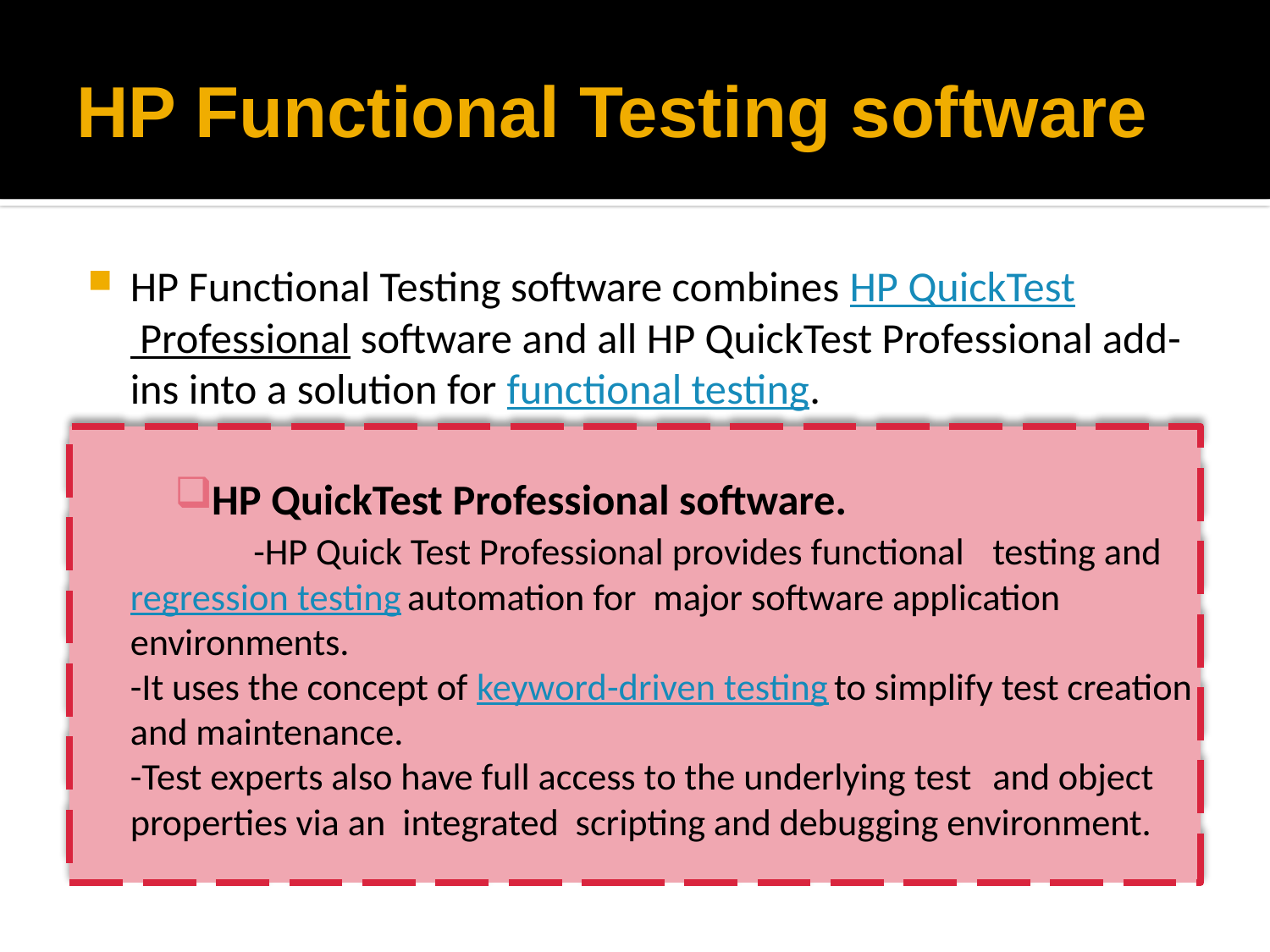

# HP Functional Testing software
HP Functional Testing software combines HP QuickTest Professional software and all HP QuickTest Professional add-ins into a solution for functional testing.
HP QuickTest Professional software.
	 	-HP Quick Test Professional provides functional 	testing and regression testing automation for  major software application environments.
		-It uses the concept of keyword-driven testing to simplify test creation and maintenance.
		-Test experts also have full access to the underlying test 	and object properties via an  integrated  scripting and debugging environment.